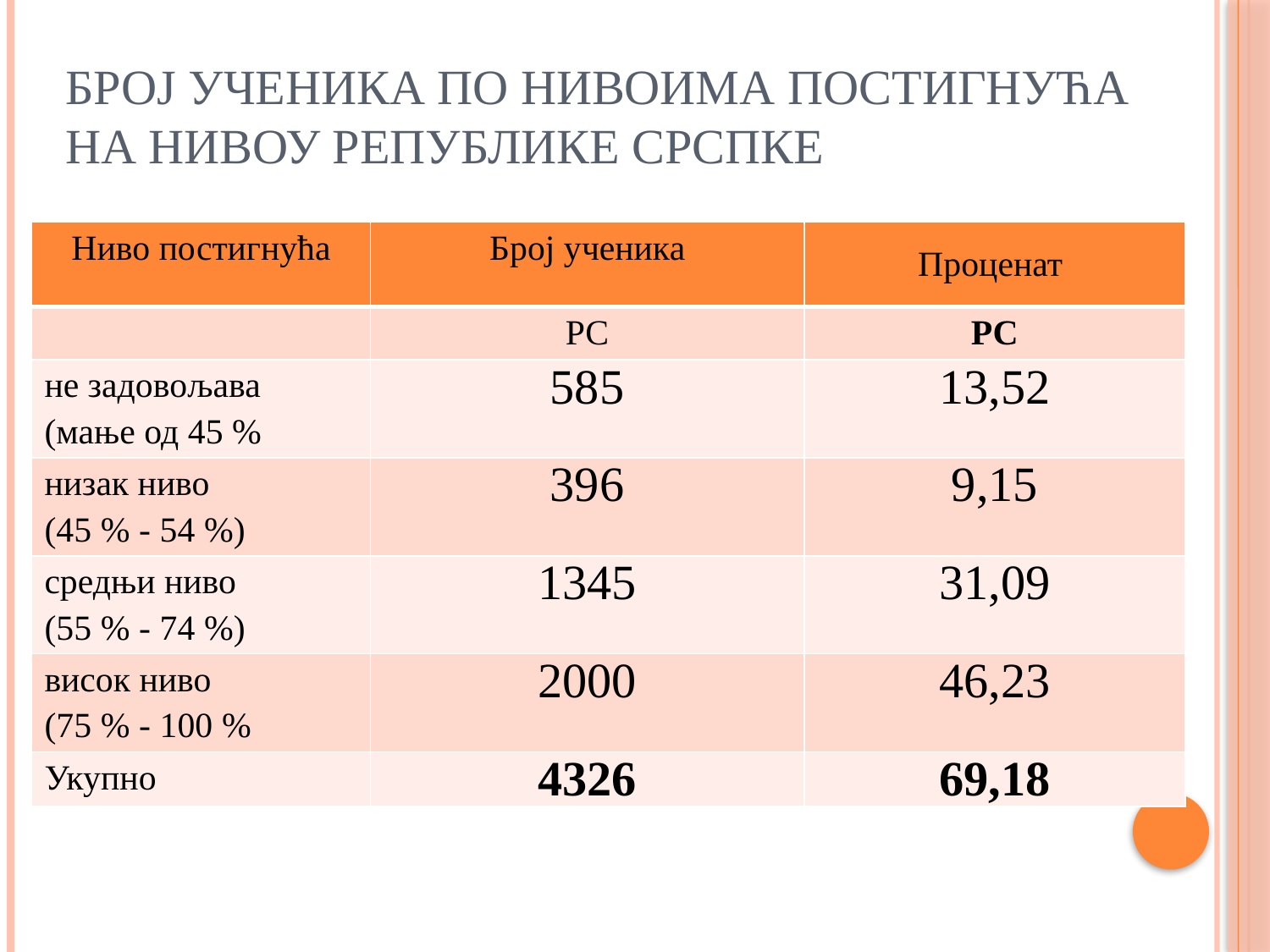

# Број ученика по нивоима постигнућа на нивоу Републике Срспке
| Ниво постигнућа | Број ученика | Проценат |
| --- | --- | --- |
|  | РС | РС |
| не задовољава (мање од 45 % | 585 | 13,52 |
| низак ниво (45 % - 54 %) | 396 | 9,15 |
| средњи ниво (55 % - 74 %) | 1345 | 31,09 |
| висок ниво (75 % - 100 % | 2000 | 46,23 |
| Укупно | 4326 | 69,18 |